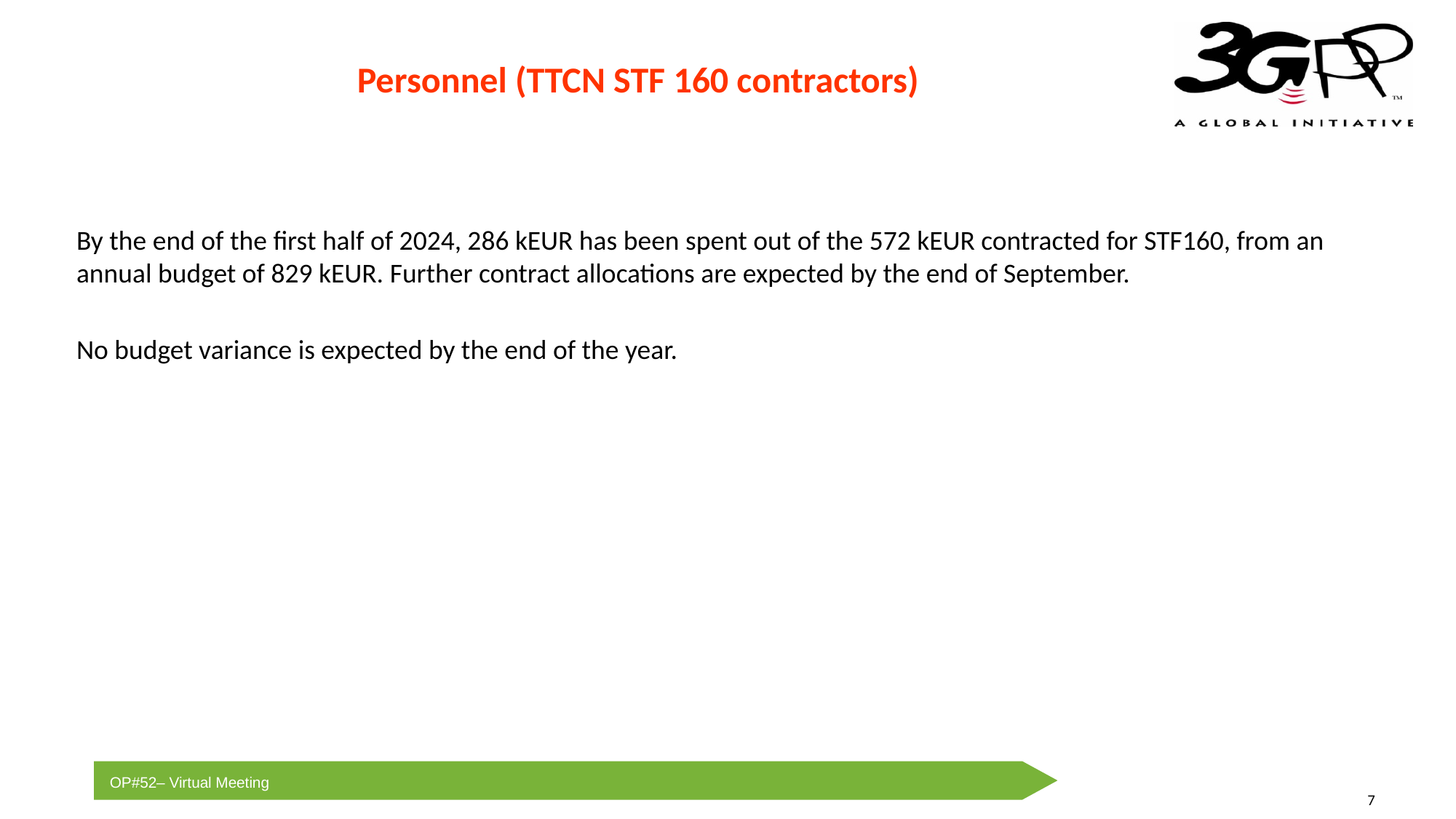

Personnel (TTCN STF 160 contractors)

By the end of the first half of 2024, 286 kEUR has been spent out of the 572 kEUR contracted for STF160, from an annual budget of 829 kEUR. Further contract allocations are expected by the end of September.

No budget variance is expected by the end of the year.

|  |
| --- |
|  |
| --- |